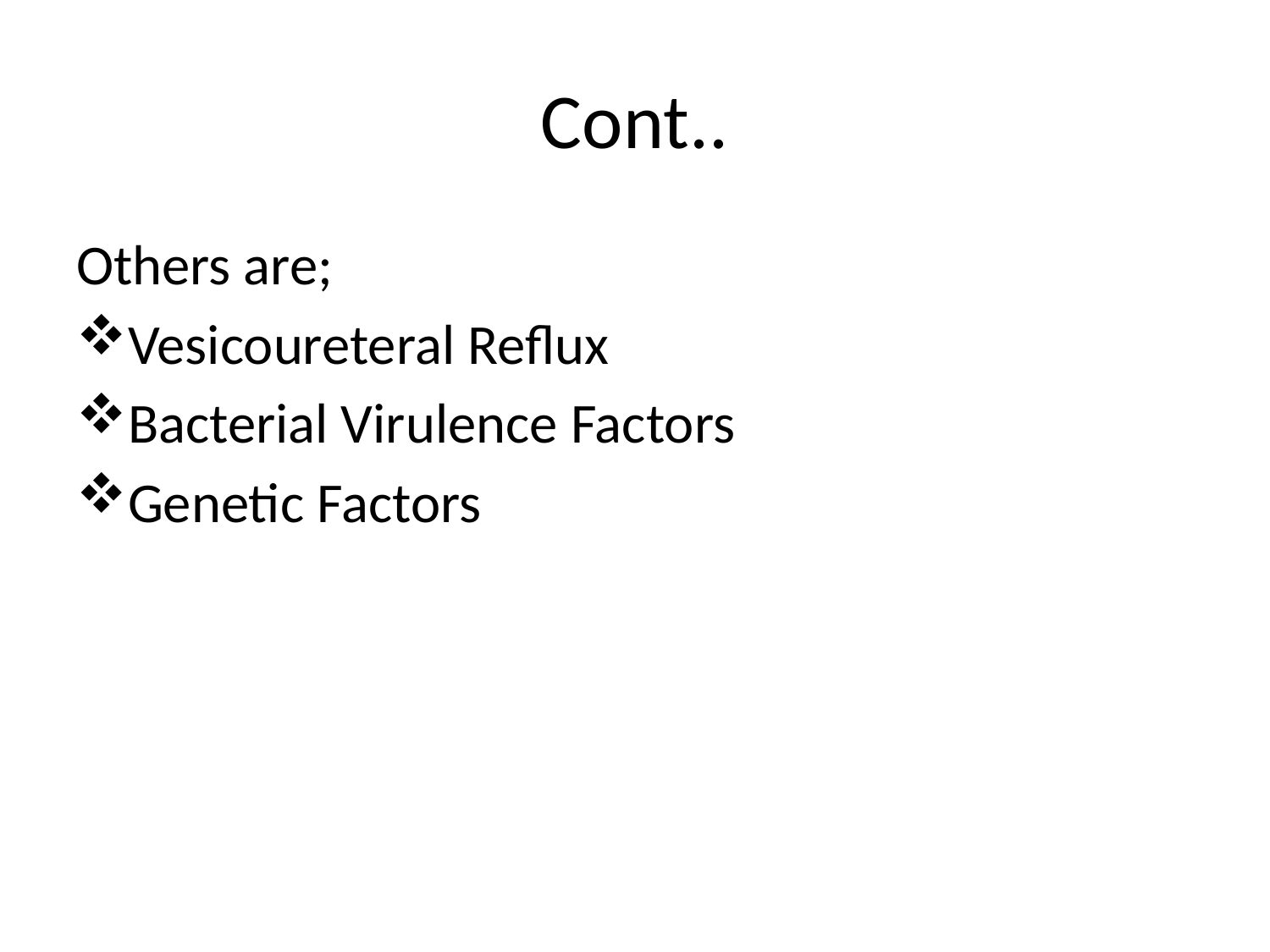

# Cont..
Others are;
Vesicoureteral Reflux
Bacterial Virulence Factors
Genetic Factors